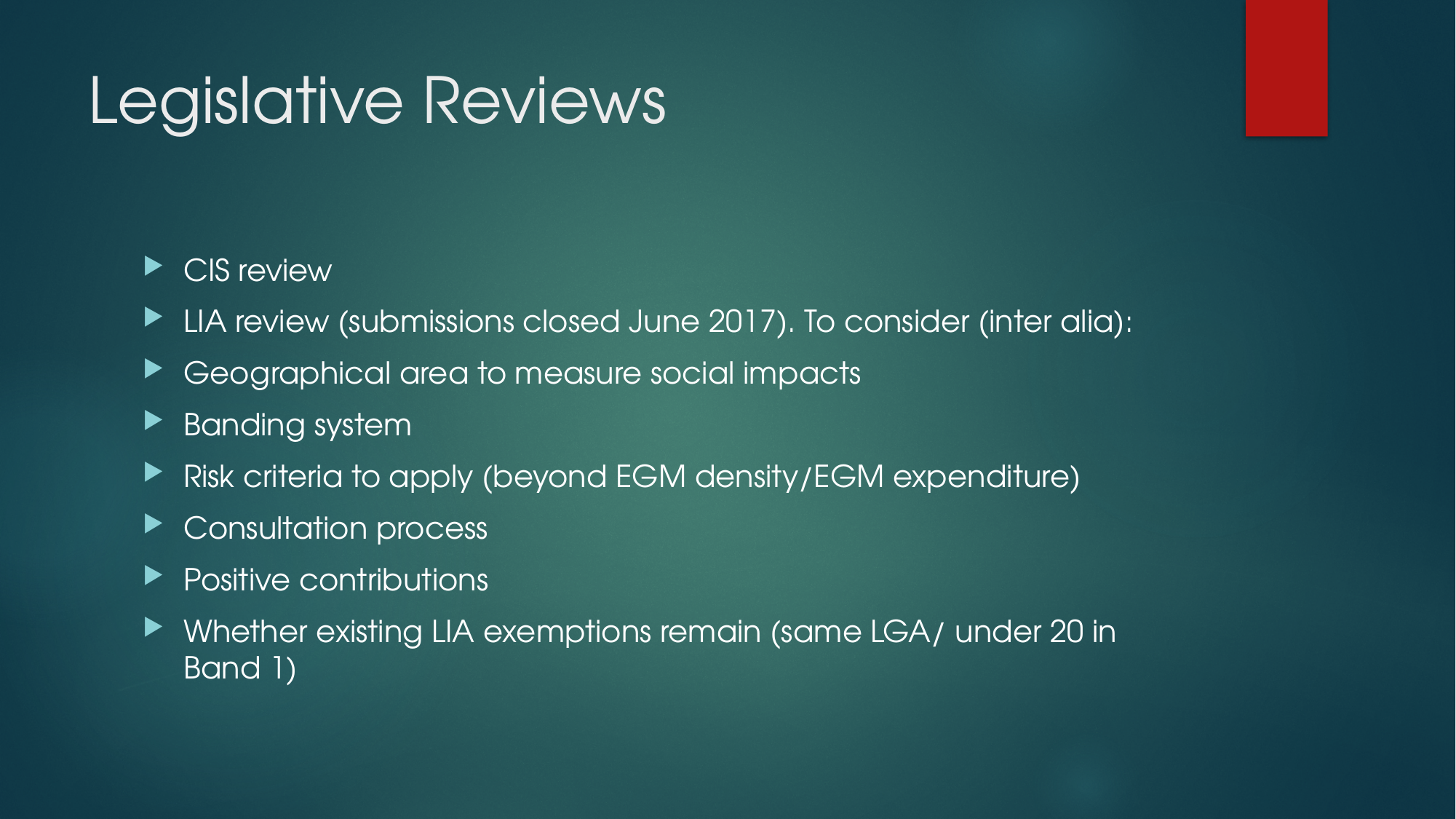

# Legislative Reviews
CIS review
LIA review (submissions closed June 2017). To consider (inter alia):
Geographical area to measure social impacts
Banding system
Risk criteria to apply (beyond EGM density/EGM expenditure)
Consultation process
Positive contributions
Whether existing LIA exemptions remain (same LGA/ under 20 in Band 1)